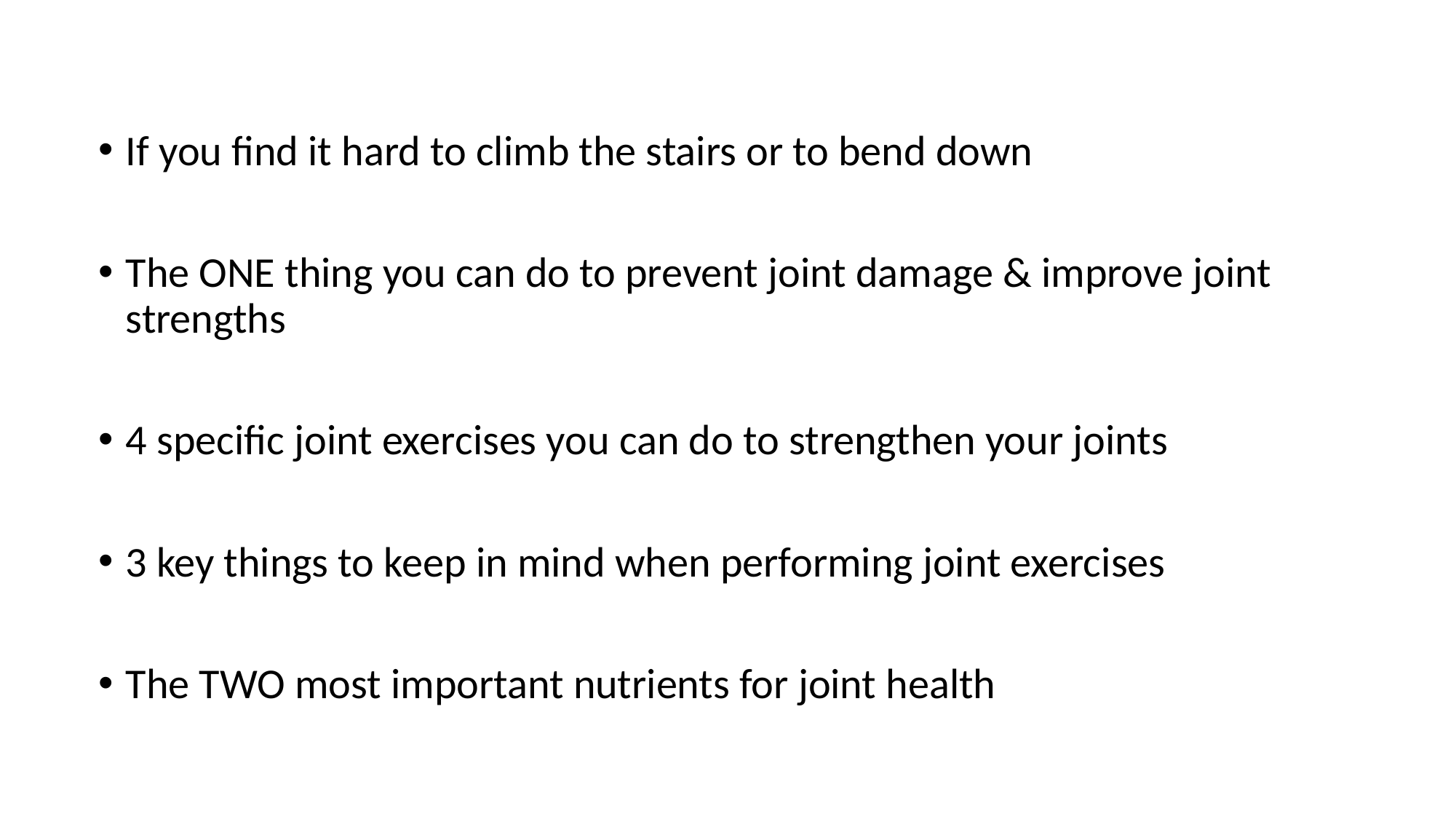

If you find it hard to climb the stairs or to bend down

The ONE thing you can do to prevent joint damage & improve joint strengths

4 specific joint exercises you can do to strengthen your joints

3 key things to keep in mind when performing joint exercises

The TWO most important nutrients for joint health